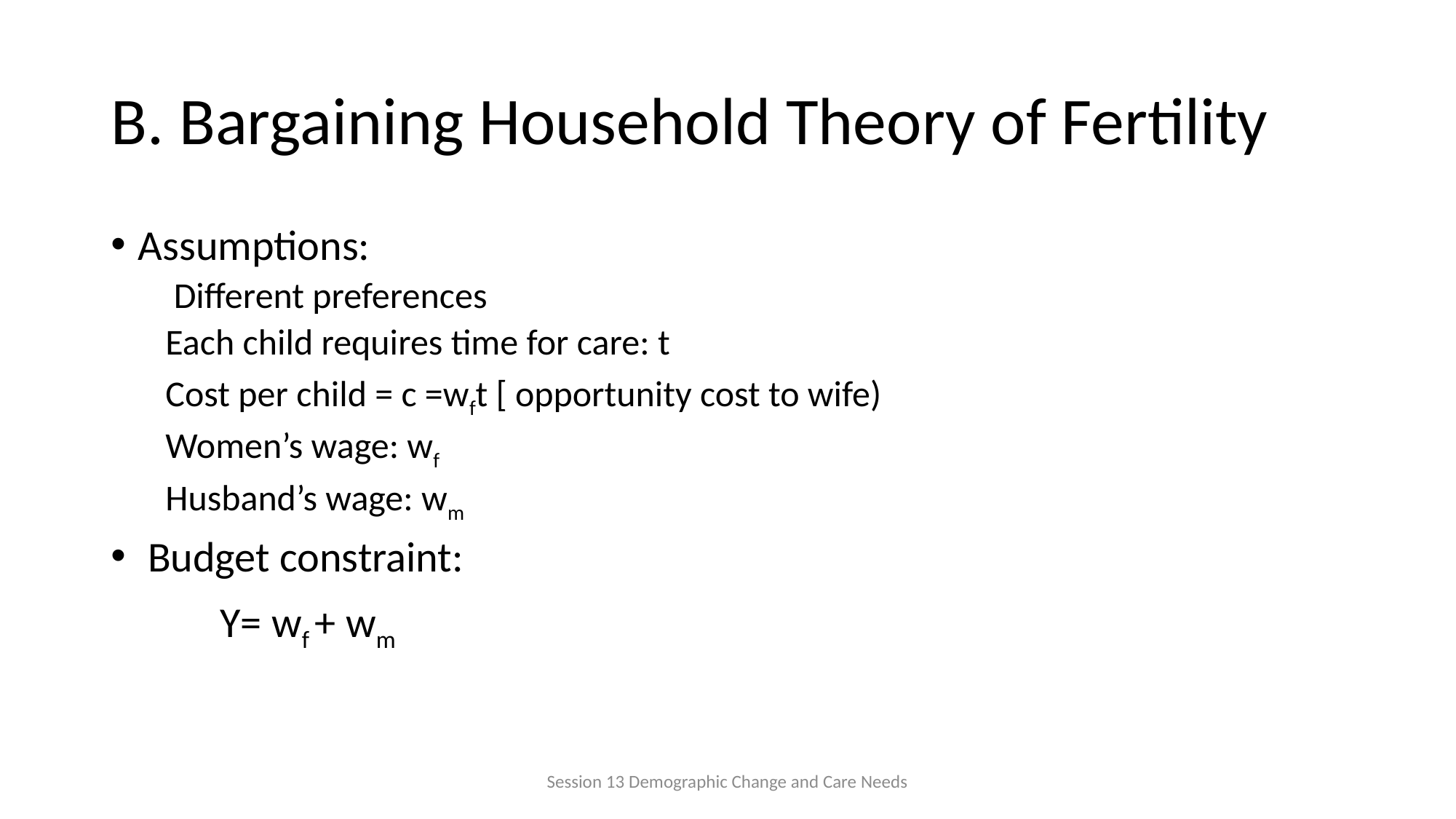

# B. Bargaining Household Theory of Fertility
Assumptions:
 Different preferences
Each child requires time for care: t
Cost per child = c =wft [ opportunity cost to wife)
Women’s wage: wf
Husband’s wage: wm
 Budget constraint:
	Y= wf + wm

Session 13 Demographic Change and Care Needs